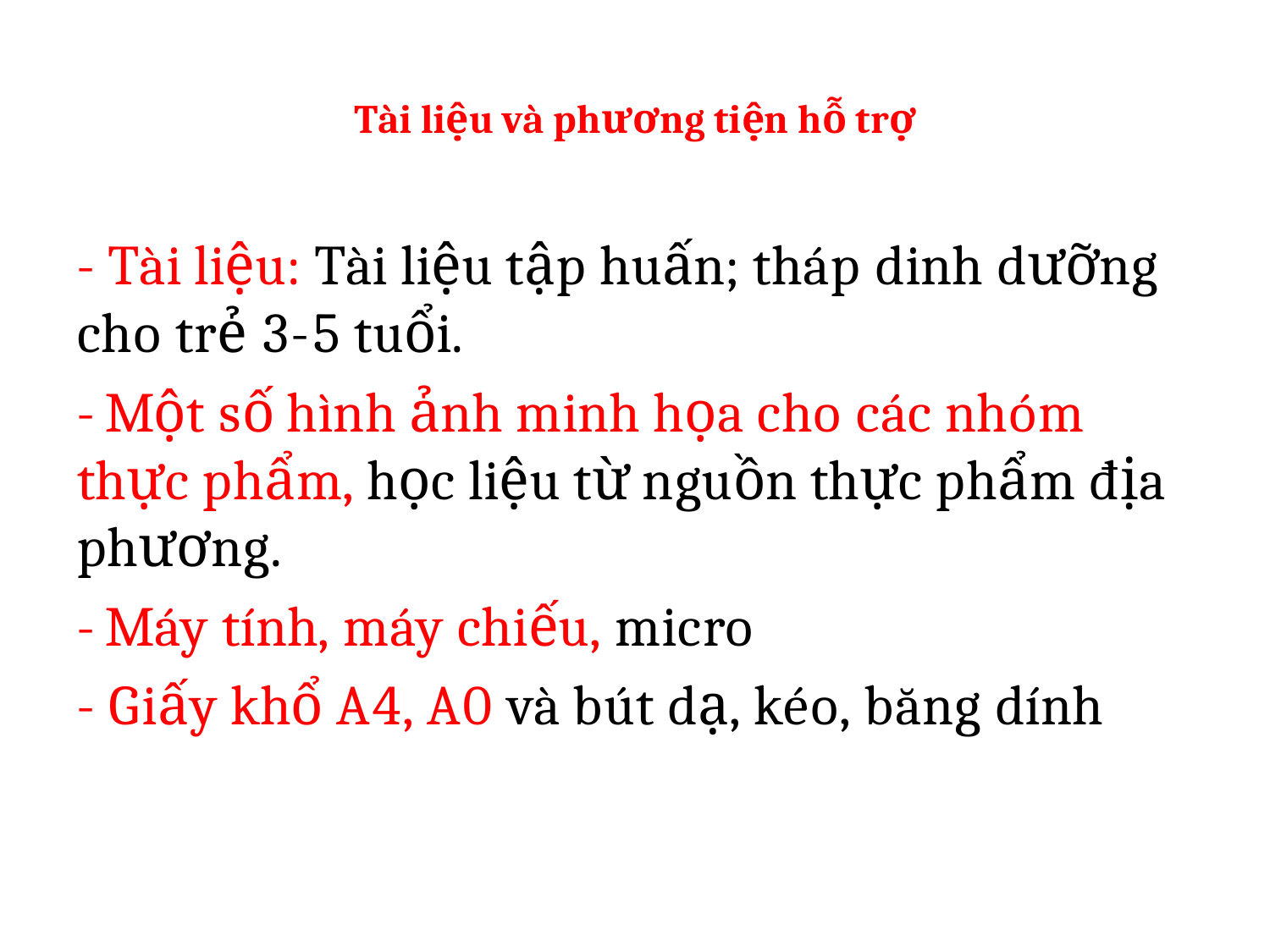

# Tài liệu và phương tiện hỗ trợ
- Tài liệu: Tài liệu tập huấn; tháp dinh dưỡng cho trẻ 3-5 tuổi.
- Một số hình ảnh minh họa cho các nhóm thực phẩm, học liệu từ nguồn thực phẩm địa phương.
- Máy tính, máy chiếu, micro
- Giấy khổ A4, A0 và bút dạ, kéo, băng dính